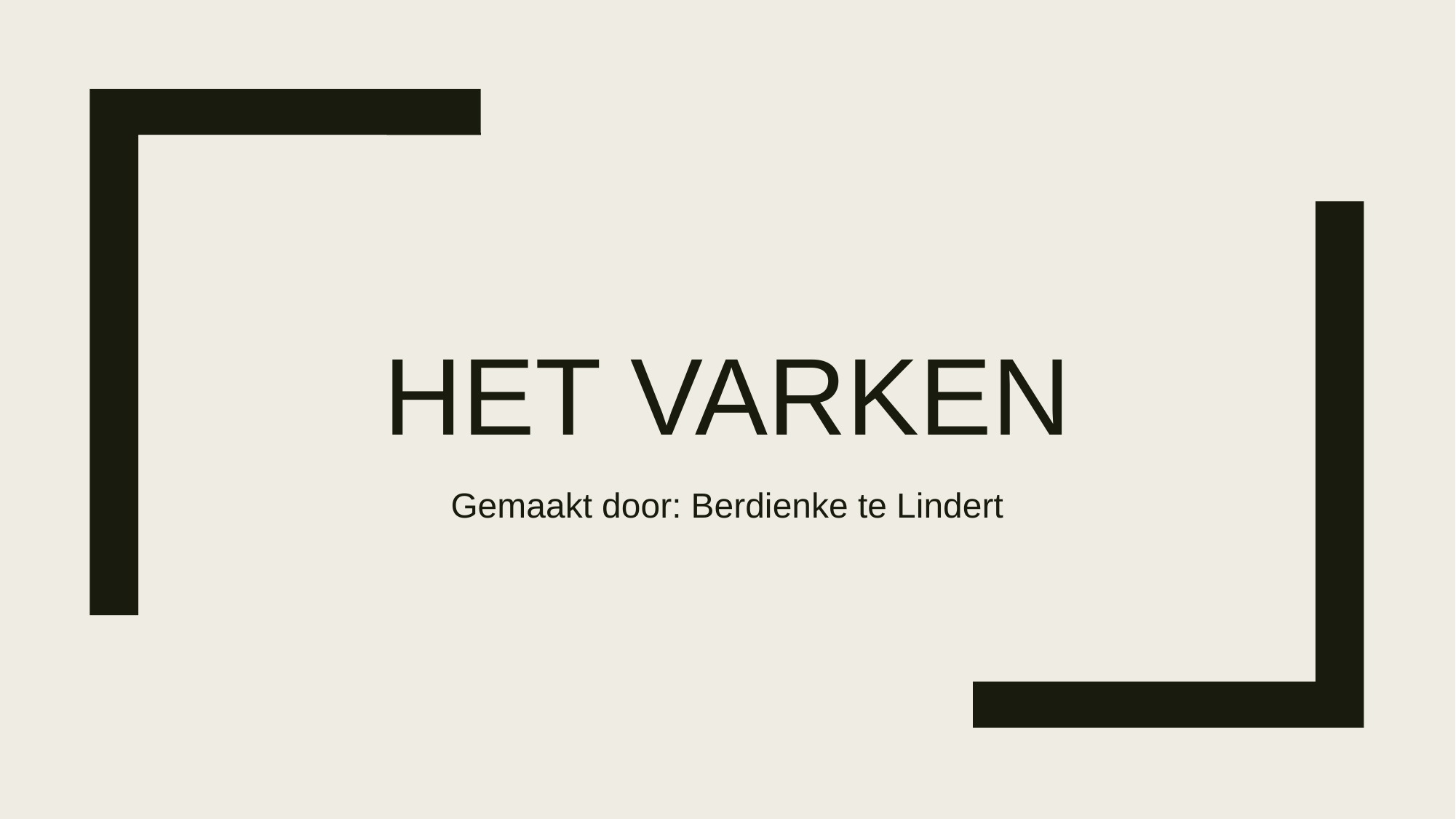

# Het varken
Gemaakt door: Berdienke te Lindert